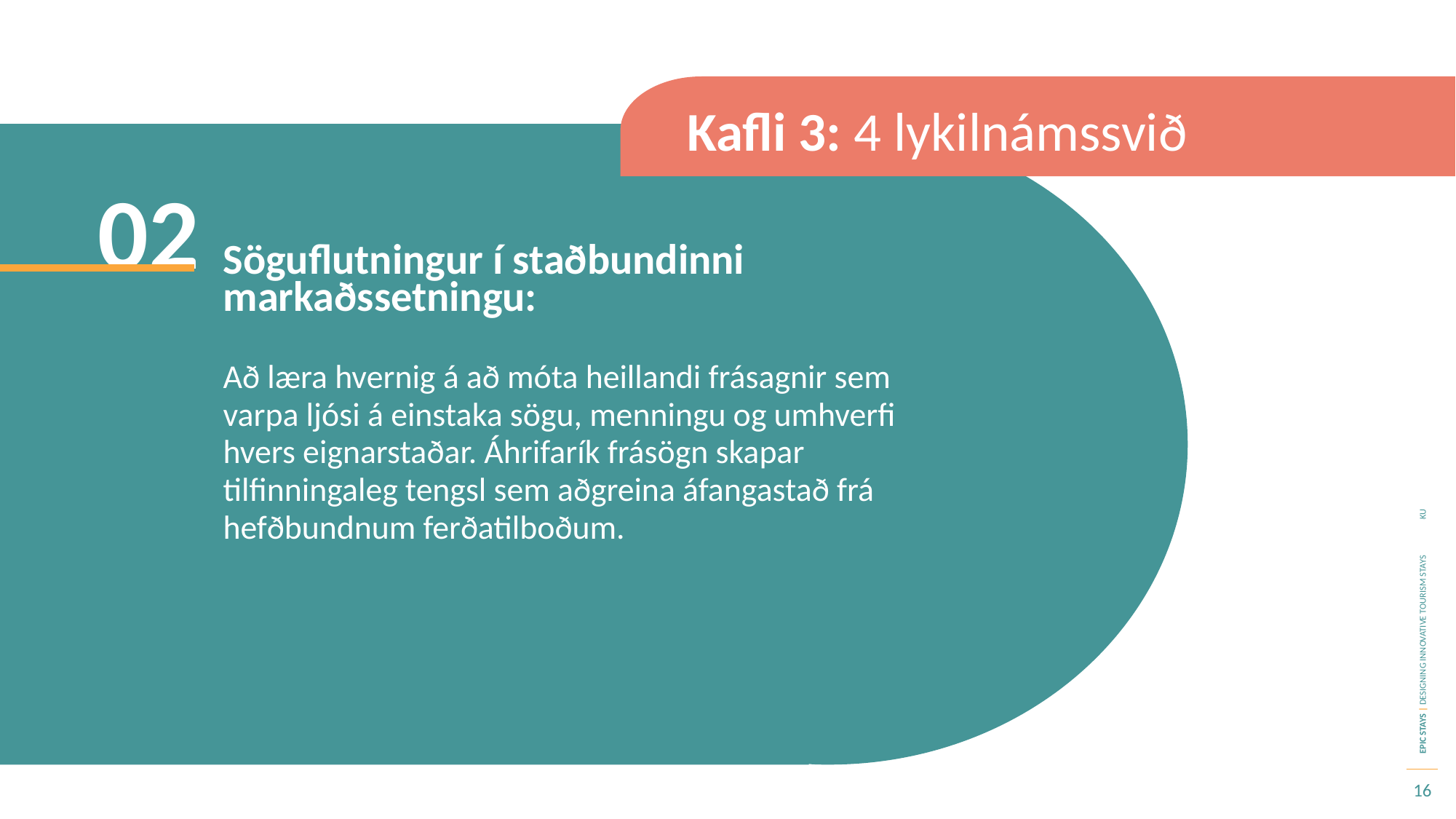

Kafli 3: 4 lykilnámssvið
02
Söguflutningur í staðbundinni markaðssetningu:

Að læra hvernig á að móta heillandi frásagnir sem varpa ljósi á einstaka sögu, menningu og umhverfi hvers eignarstaðar. Áhrifarík frásögn skapar tilfinningaleg tengsl sem aðgreina áfangastað frá hefðbundnum ferðatilboðum.

16